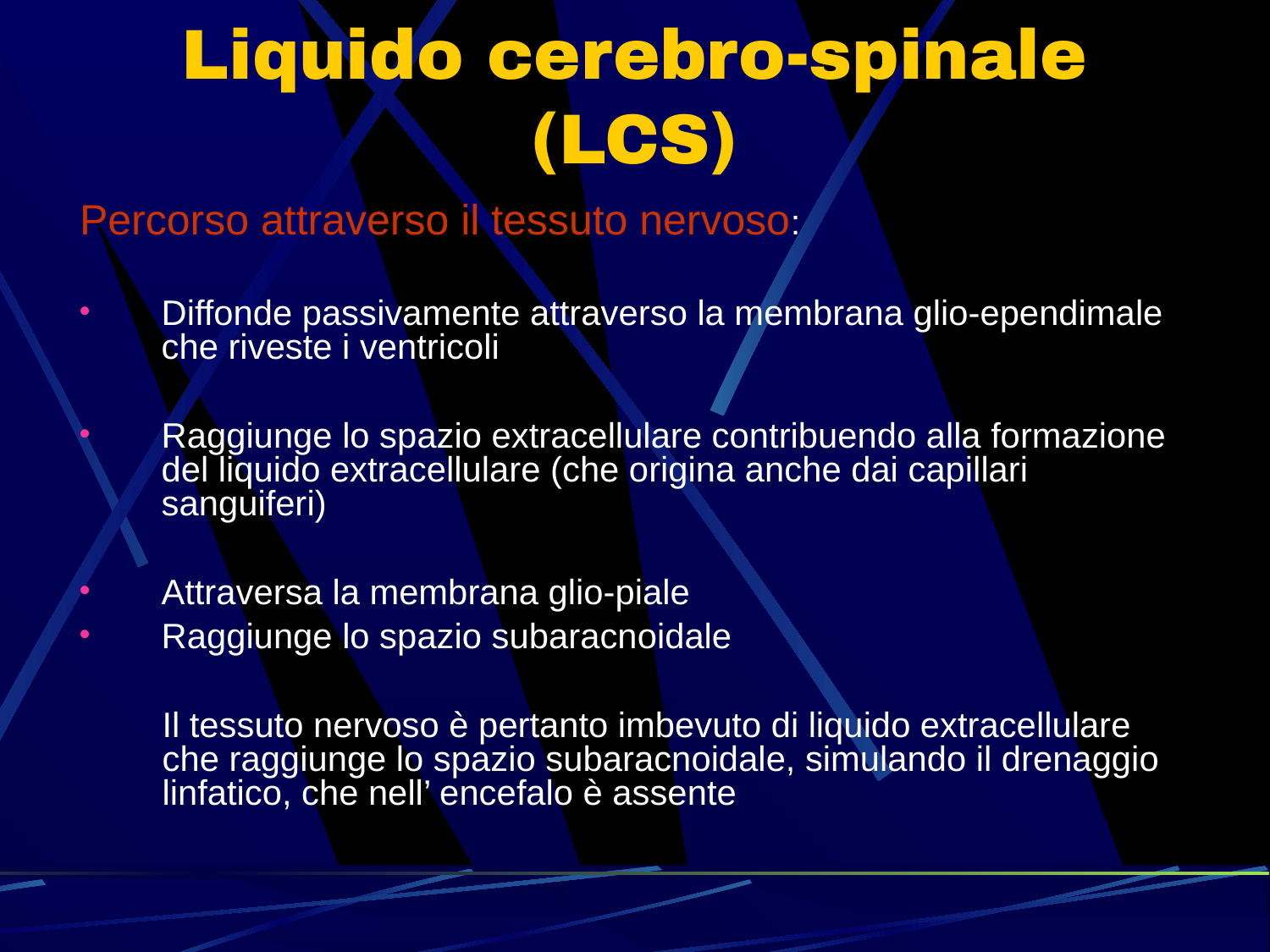

Liquido cerebro-spinale (LCS)
Percorso attraverso il tessuto nervoso:

Diffonde passivamente attraverso la membrana glio-ependimale che riveste i ventricoli

Raggiunge lo spazio extracellulare contribuendo alla formazione del liquido extracellulare (che origina anche dai capillari sanguiferi)

Attraversa la membrana glio-piale
Raggiunge lo spazio subaracnoidale

	Il tessuto nervoso è pertanto imbevuto di liquido extracellulare che raggiunge lo spazio subaracnoidale, simulando il drenaggio linfatico, che nell’ encefalo è assente